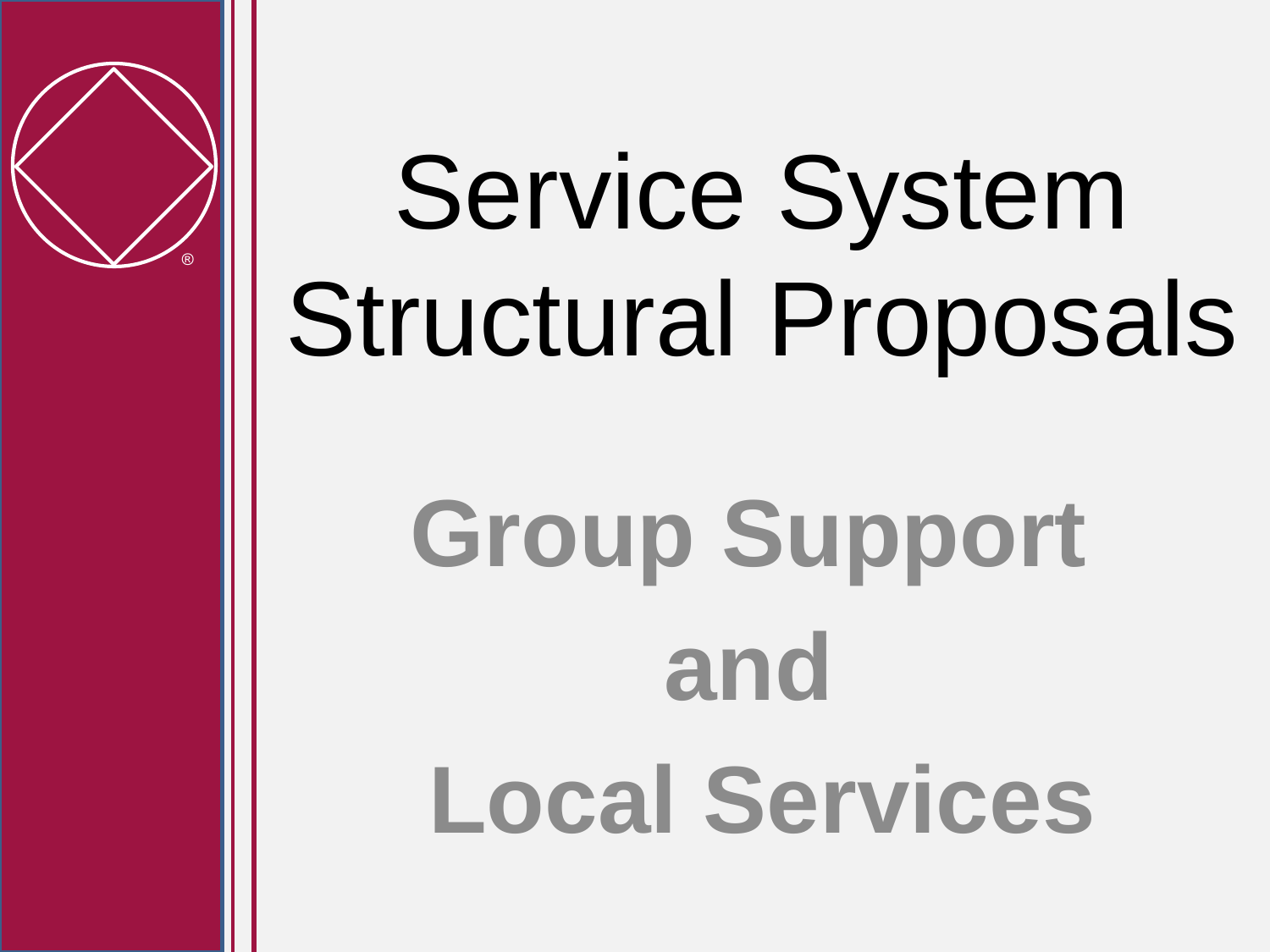

# Service System Structural Proposals
Group Support
and
Local Services